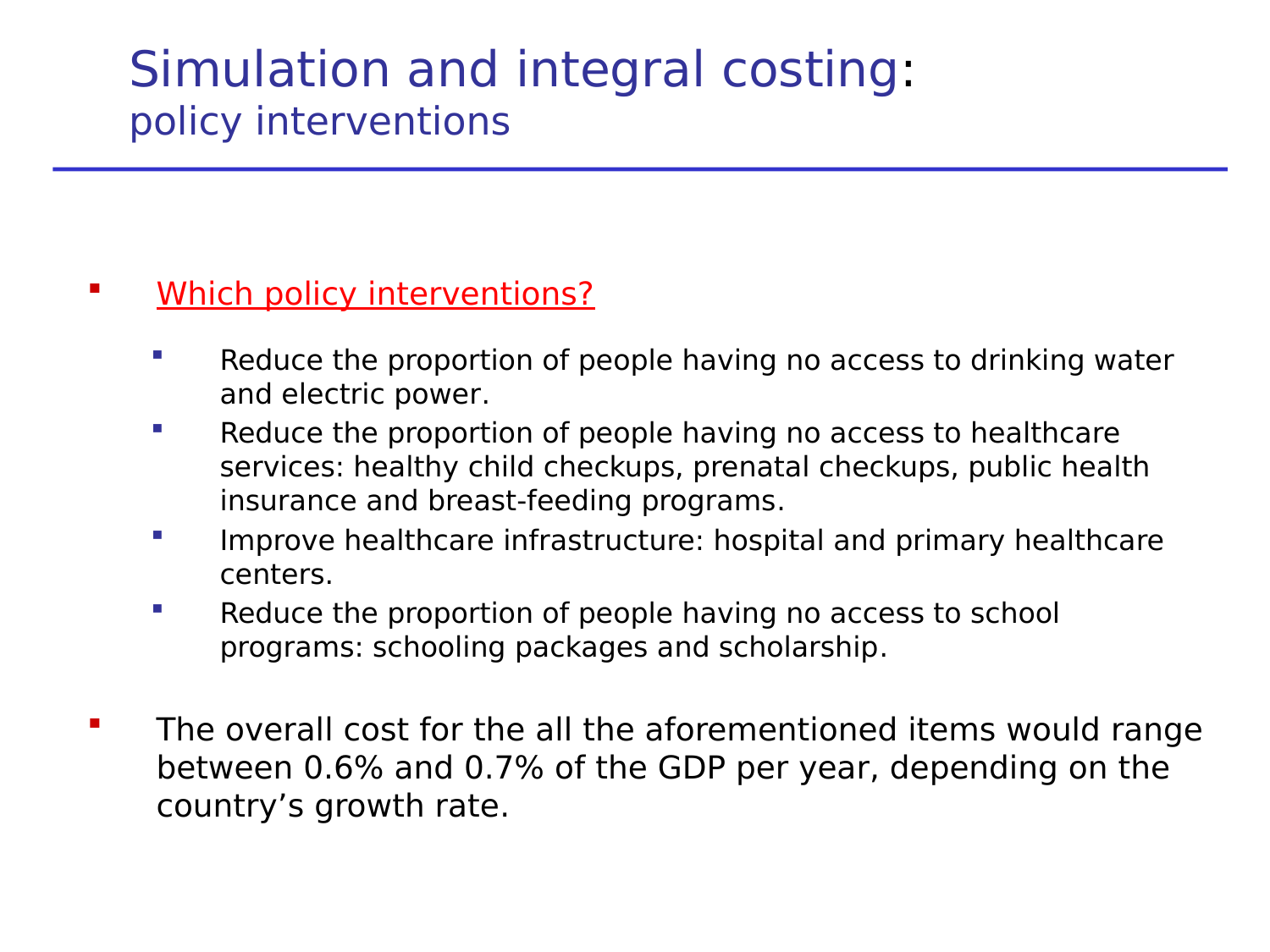

Simulation and integral costing:
policy interventions

Which policy interventions?

Reduce the proportion of people having no access to drinking water and electric power.
Reduce the proportion of people having no access to healthcare services: healthy child checkups, prenatal checkups, public health insurance and breast-feeding programs.
Improve healthcare infrastructure: hospital and primary healthcare centers.
Reduce the proportion of people having no access to school programs: schooling packages and scholarship.

The overall cost for the all the aforementioned items would range between 0.6% and 0.7% of the GDP per year, depending on the country’s growth rate.